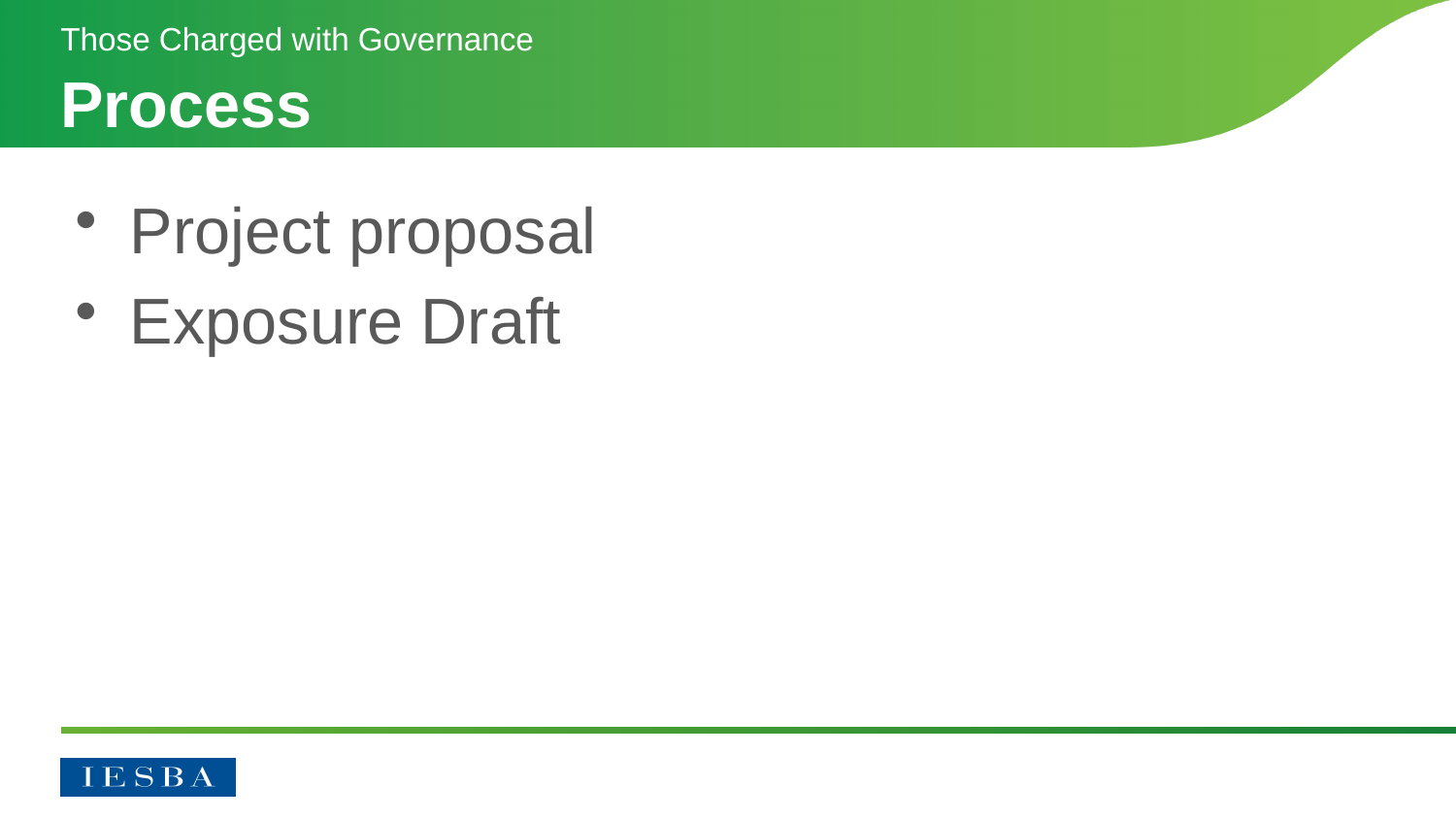

Those Charged with Governance
# Process
Project proposal
Exposure Draft